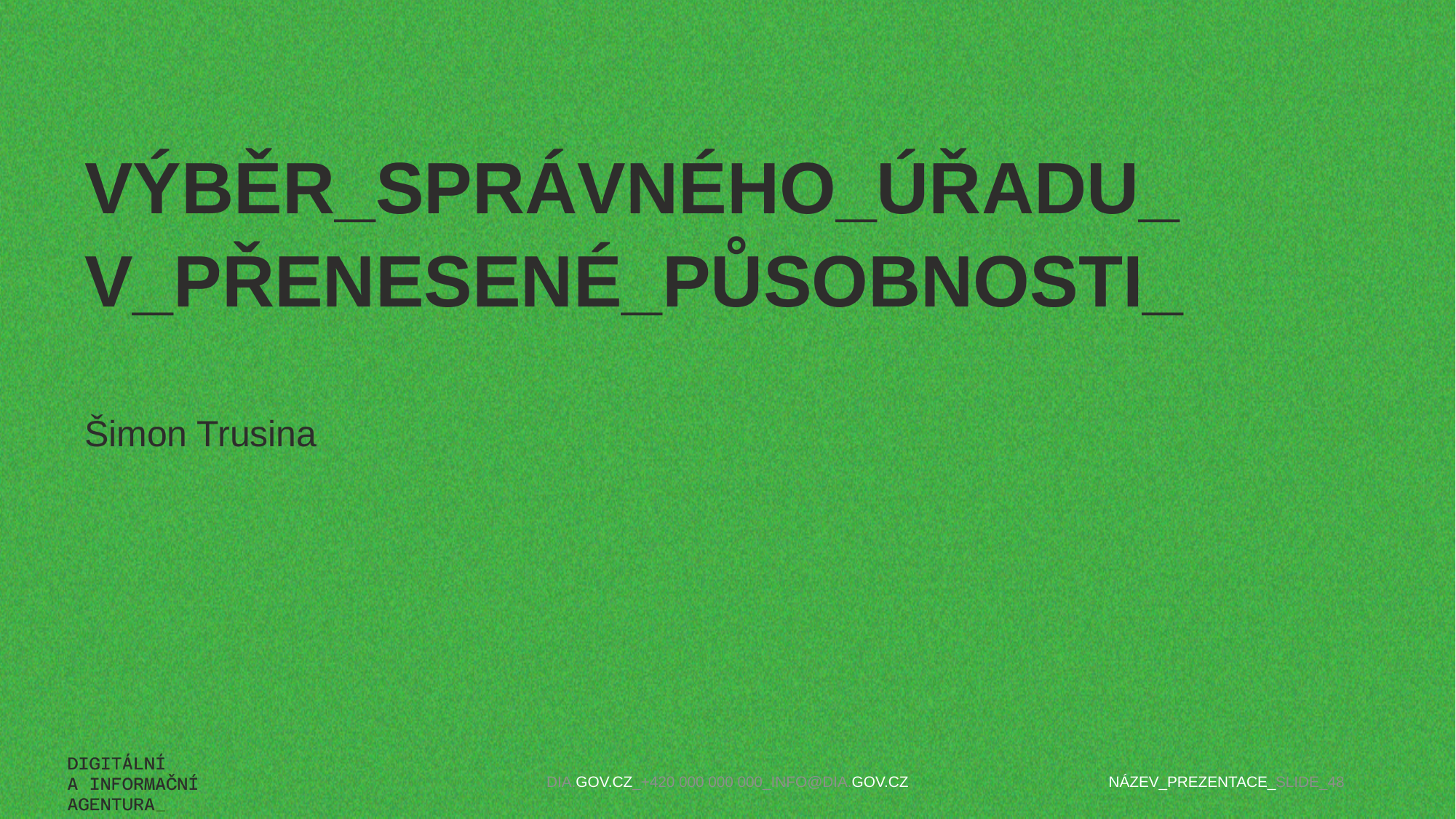

Výběr_správného_úřadu_
V_přenesené_působnosti_
Šimon Trusina
DIA.GOV.CZ_+420 000 000 000_INFO@DIA.GOV.CZ
NÁZEV_PREZENTACE_SLIDE_48